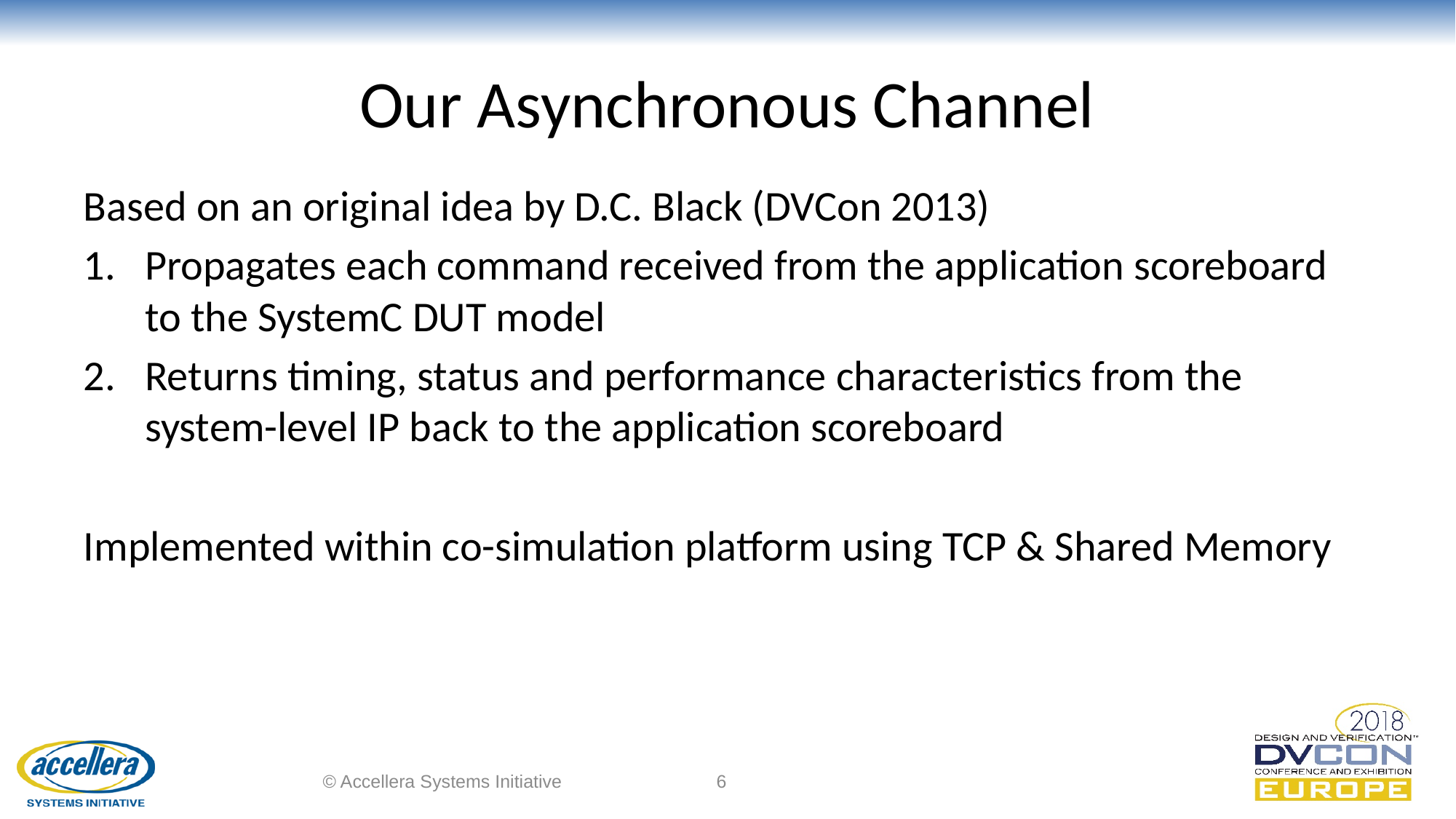

# Our Asynchronous Channel
Based on an original idea by D.C. Black (DVCon 2013)
Propagates each command received from the application scoreboard to the SystemC DUT model
Returns timing, status and performance characteristics from the system-level IP back to the application scoreboard

Implemented within co-simulation platform using TCP & Shared Memory
© Accellera Systems Initiative
6